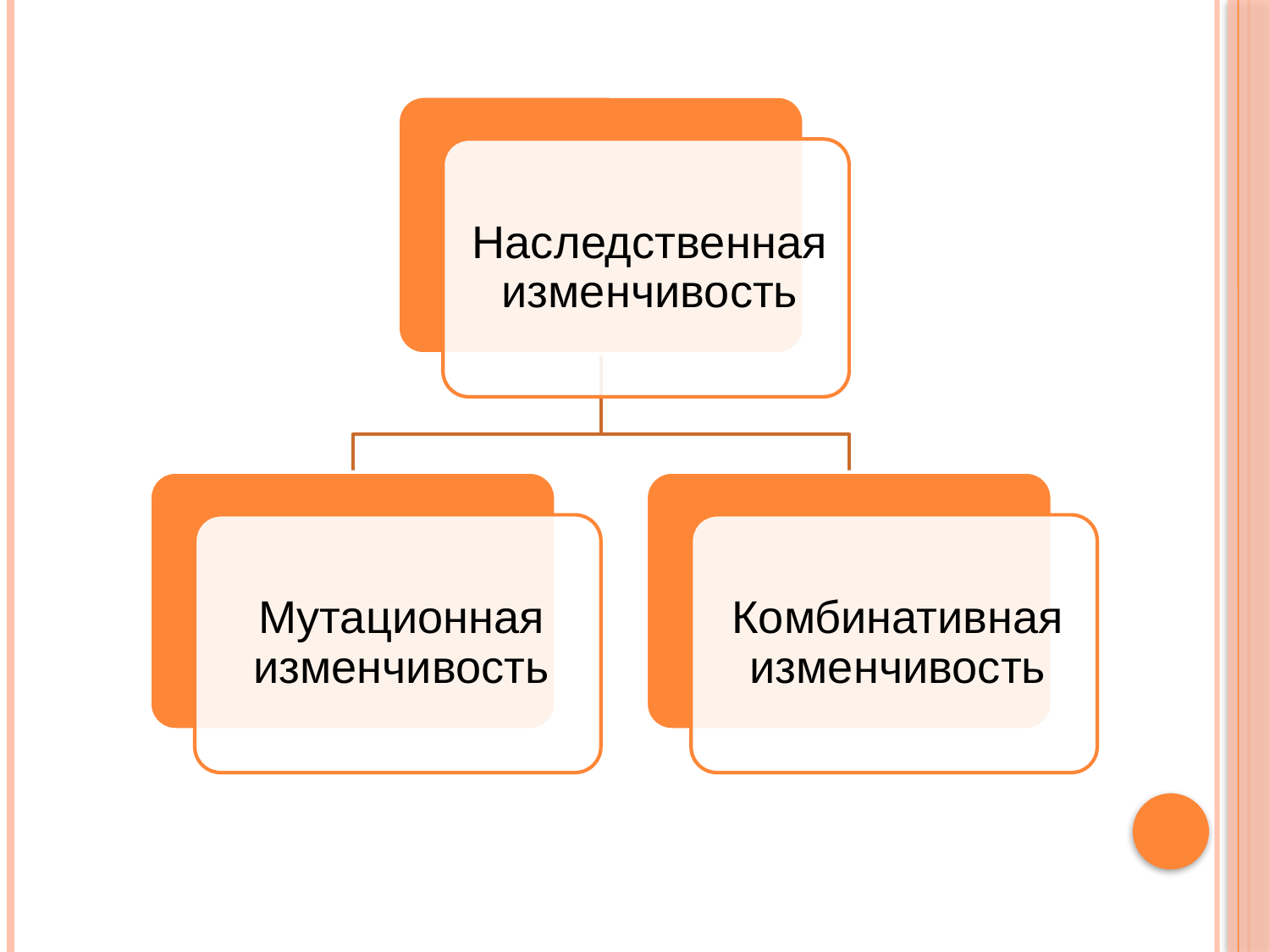

#
Наследственная изменчивость
Мутационная изменчивость
Комбинативная изменчивость